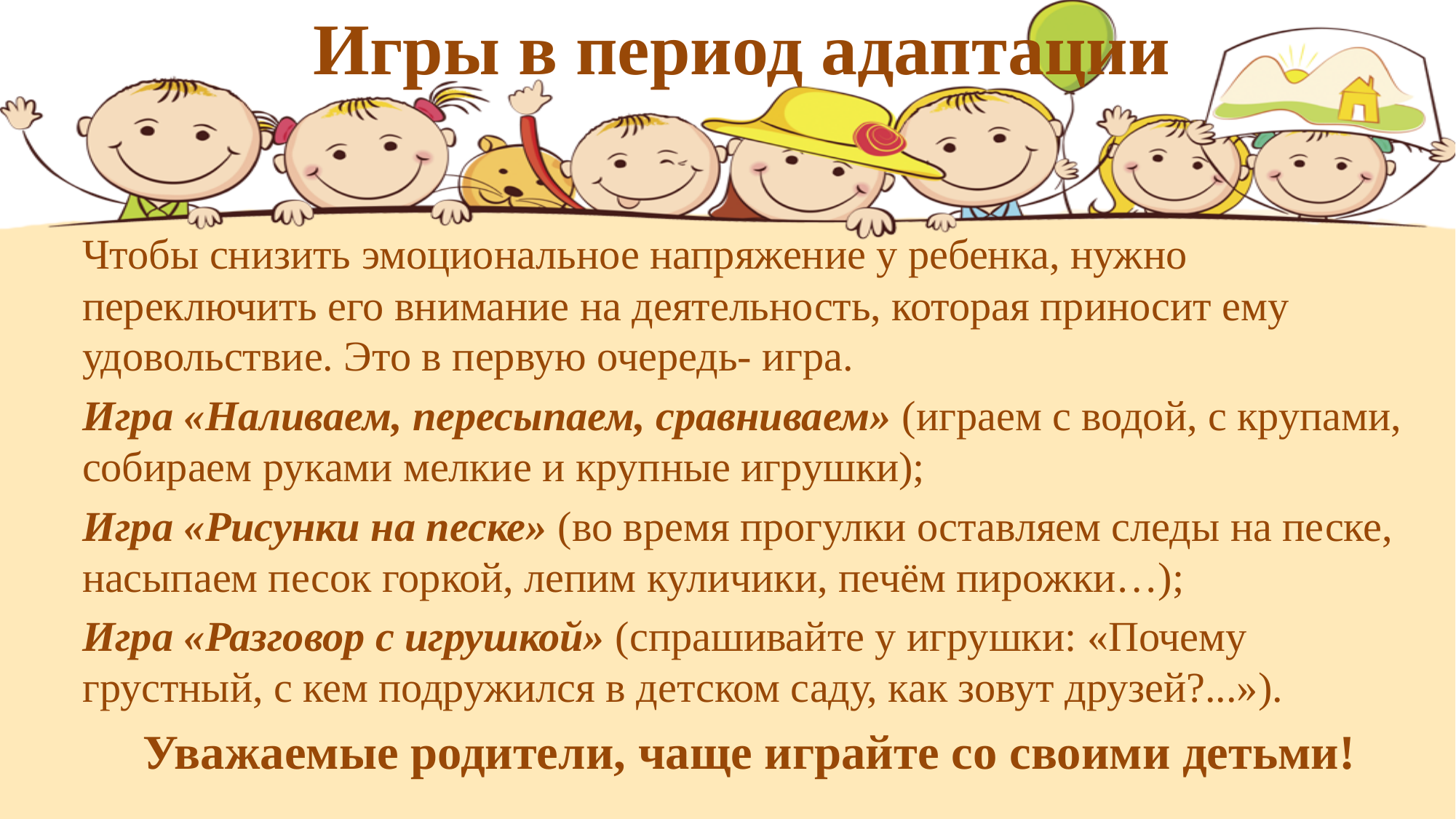

# Игры в период адаптации
Чтобы снизить эмоциональное напряжение у ребенка, нужно переключить его внимание на деятельность, которая приносит ему удовольствие. Это в первую очередь- игра.
Игра «Наливаем, пересыпаем, сравниваем» (играем с водой, с крупами, собираем руками мелкие и крупные игрушки);
Игра «Рисунки на песке» (во время прогулки оставляем следы на песке, насыпаем песок горкой, лепим куличики, печём пирожки…);
Игра «Разговор с игрушкой» (спрашивайте у игрушки: «Почему грустный, с кем подружился в детском саду, как зовут друзей?...»).
Уважаемые родители, чаще играйте со своими детьми!